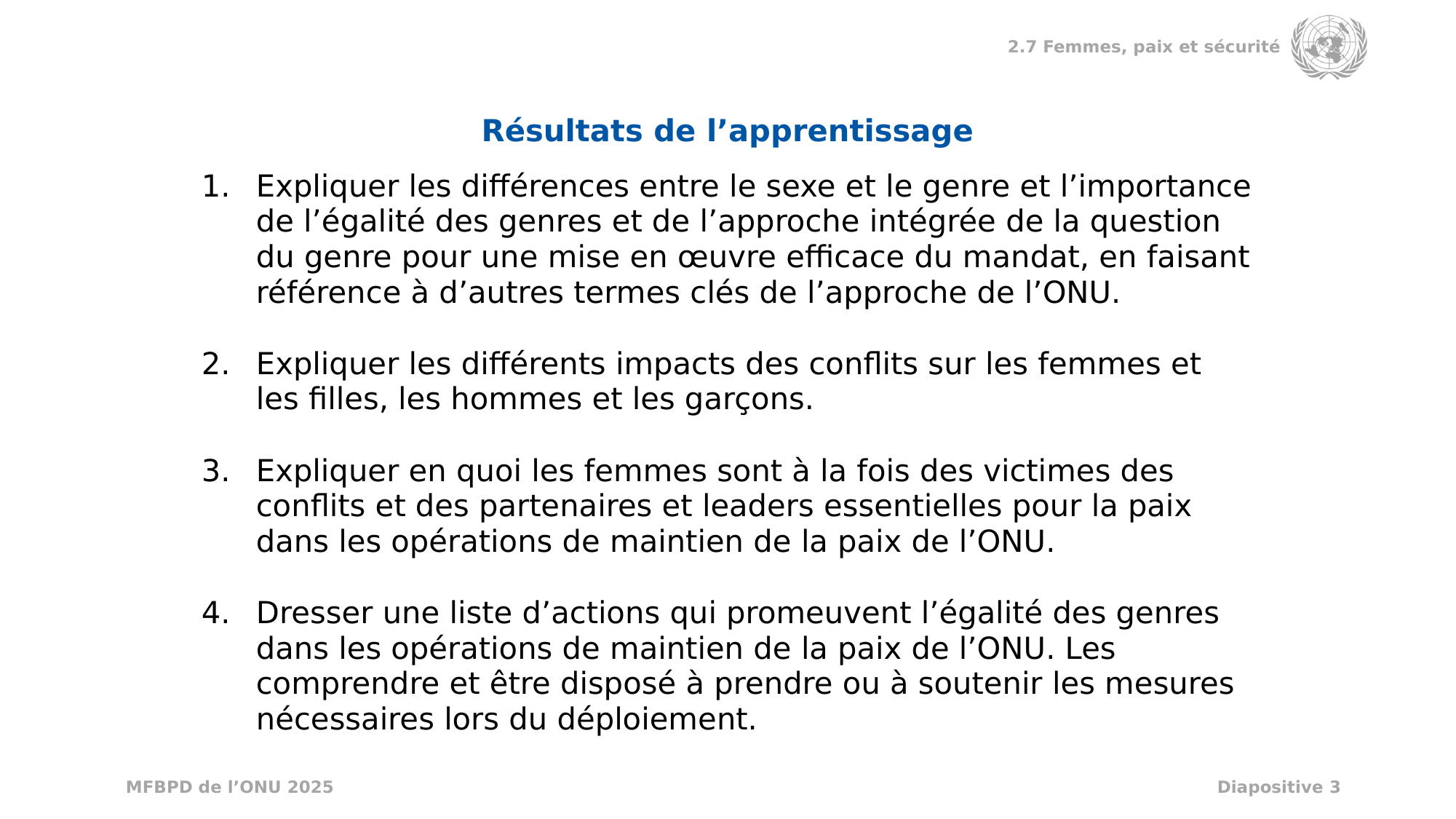

| Résultats de l’apprentissage |
| --- |
| Expliquer les différences entre le sexe et le genre et l’importance de l’égalité des genres et de l’approche intégrée de la question du genre pour une mise en œuvre efficace du mandat, en faisant référence à d’autres termes clés de l’approche de l’ONU. Expliquer les différents impacts des conflits sur les femmes et les filles, les hommes et les garçons. Expliquer en quoi les femmes sont à la fois des victimes des conflits et des partenaires et leaders essentielles pour la paix dans les opérations de maintien de la paix de l’ONU. Dresser une liste d’actions qui promeuvent l’égalité des genres dans les opérations de maintien de la paix de l’ONU. Les comprendre et être disposé à prendre ou à soutenir les mesures nécessaires lors du déploiement. |